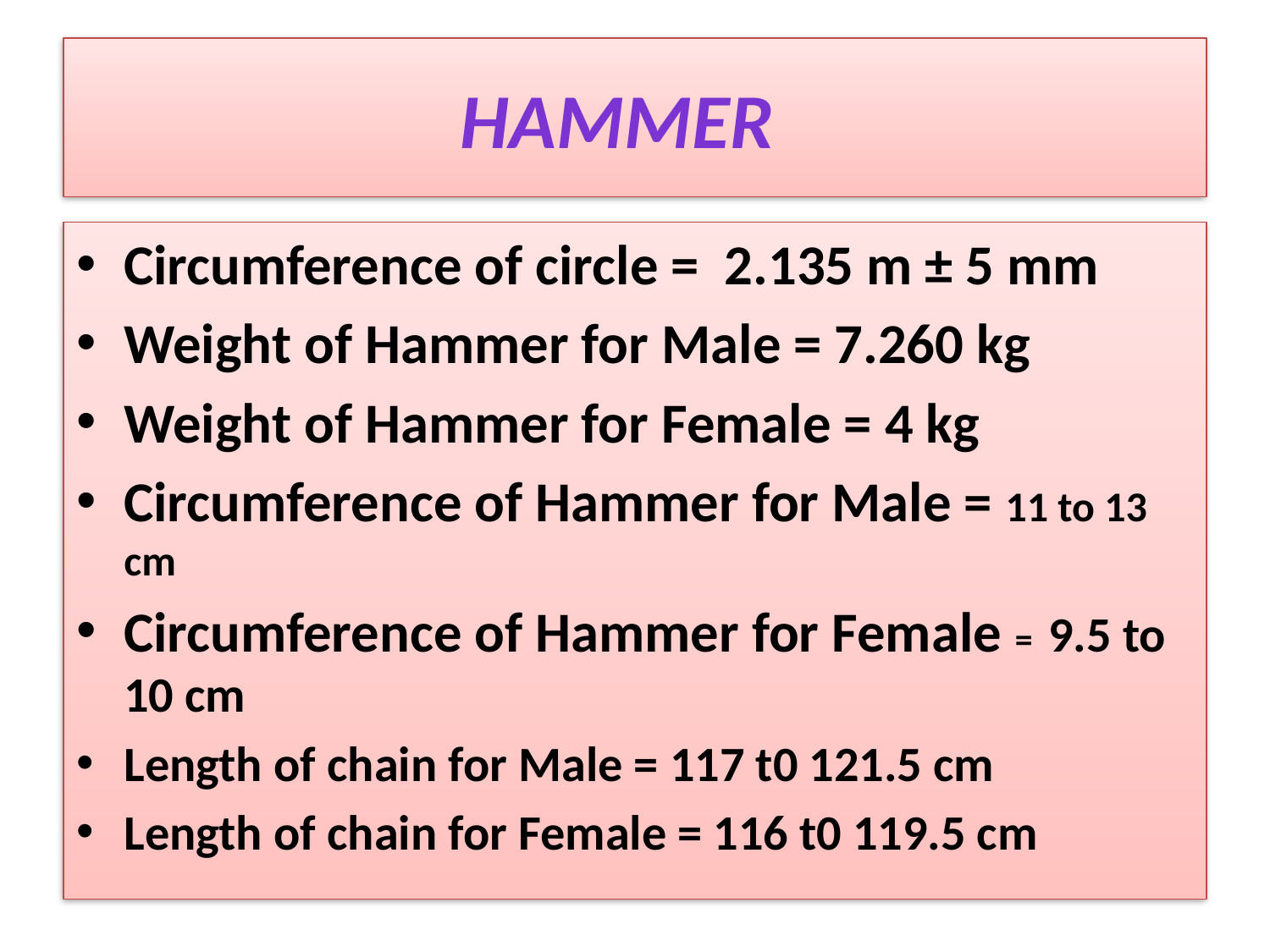

# hammer
Circumference of circle =  2.135 m ± 5 mm
Weight of Hammer for Male = 7.260 kg
Weight of Hammer for Female = 4 kg
Circumference of Hammer for Male = 11 to 13 cm
Circumference of Hammer for Female =  9.5 to 10 cm
Length of chain for Male = 117 t0 121.5 cm
Length of chain for Female = 116 t0 119.5 cm